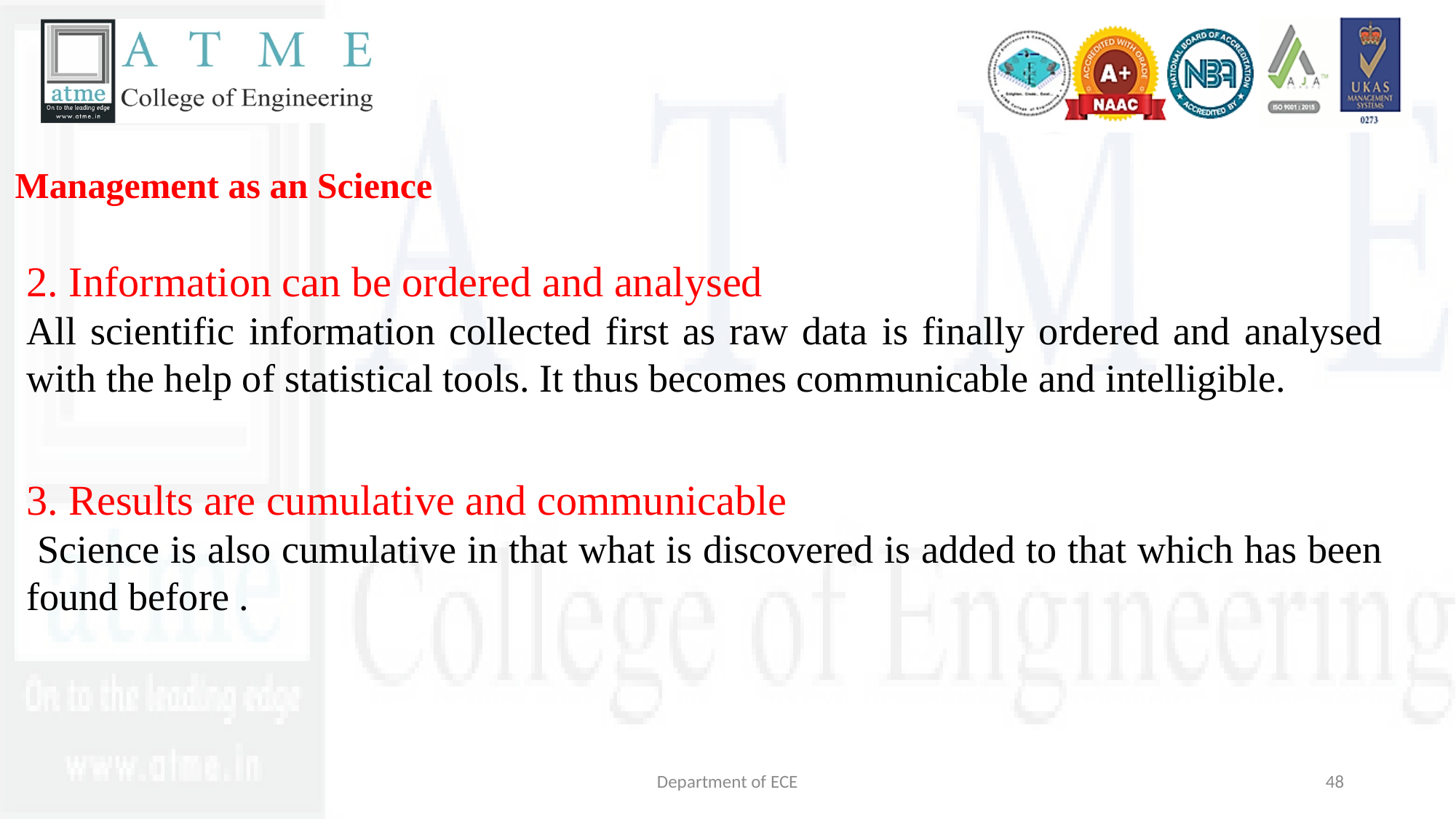

Management as an Science
2. Information can be ordered and analysed
All scientific information collected first as raw data is finally ordered and analysed with the help of statistical tools. It thus becomes communicable and intelligible.

3. Results are cumulative and communicable
 Science is also cumulative in that what is discovered is added to that which has been found before .

Department of ECE
48